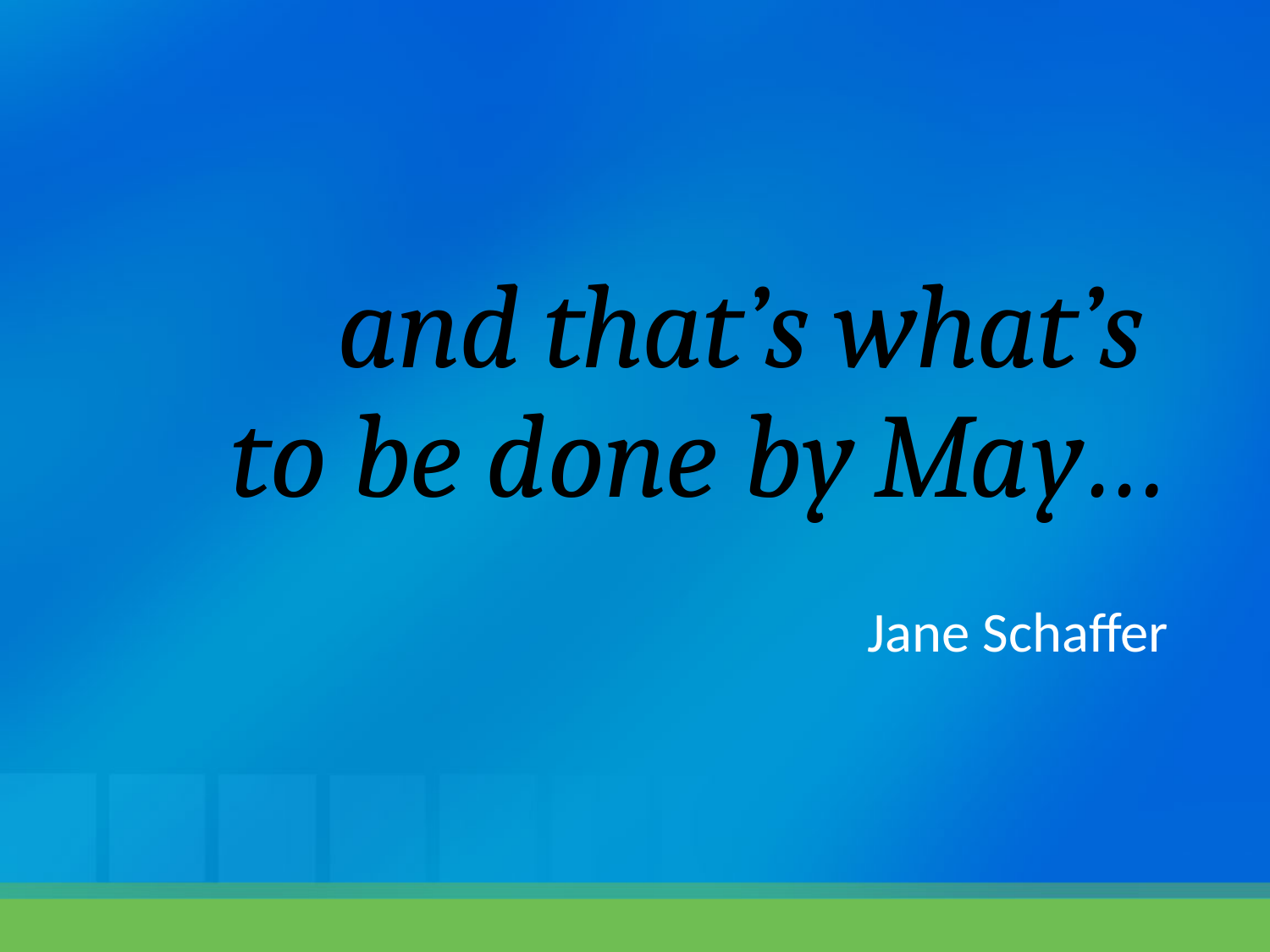

# and that’s what’s to be done by May…
Jane Schaffer